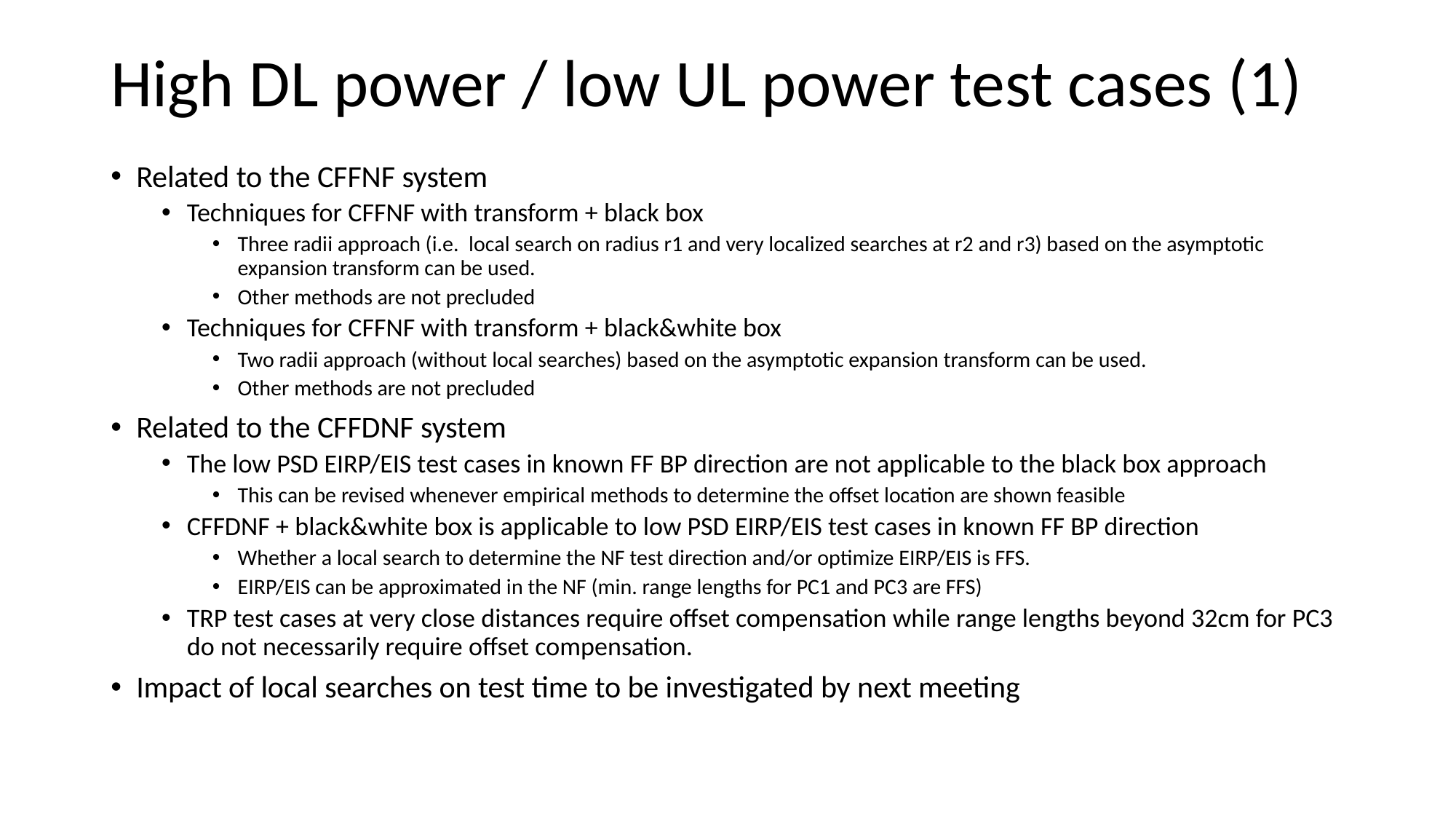

# High DL power / low UL power test cases (1)
Related to the CFFNF system
Techniques for CFFNF with transform + black box
Three radii approach (i.e.  local search on radius r1 and very localized searches at r2 and r3) based on the asymptotic expansion transform can be used.
Other methods are not precluded
Techniques for CFFNF with transform + black&white box
Two radii approach (without local searches) based on the asymptotic expansion transform can be used.
Other methods are not precluded
Related to the CFFDNF system
The low PSD EIRP/EIS test cases in known FF BP direction are not applicable to the black box approach
This can be revised whenever empirical methods to determine the offset location are shown feasible
CFFDNF + black&white box is applicable to low PSD EIRP/EIS test cases in known FF BP direction
Whether a local search to determine the NF test direction and/or optimize EIRP/EIS is FFS.
EIRP/EIS can be approximated in the NF (min. range lengths for PC1 and PC3 are FFS)
TRP test cases at very close distances require offset compensation while range lengths beyond 32cm for PC3 do not necessarily require offset compensation.
Impact of local searches on test time to be investigated by next meeting